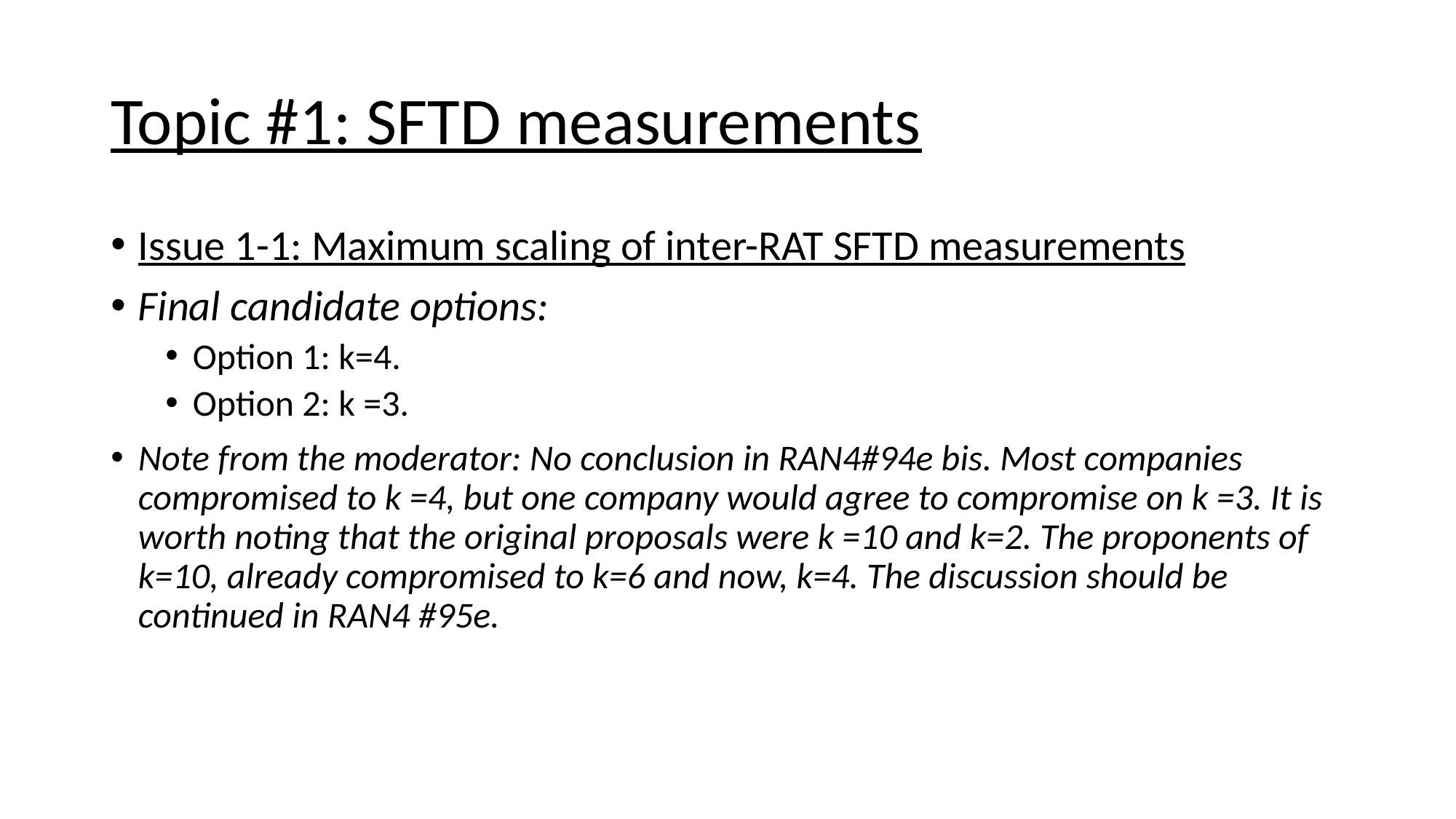

# Topic #1: SFTD measurements
Issue 1-1: Maximum scaling of inter-RAT SFTD measurements
Final candidate options:
Option 1: k=4.
Option 2: k =3.
Note from the moderator: No conclusion in RAN4#94e bis. Most companies compromised to k =4, but one company would agree to compromise on k =3. It is worth noting that the original proposals were k =10 and k=2. The proponents of k=10, already compromised to k=6 and now, k=4. The discussion should be continued in RAN4 #95e.